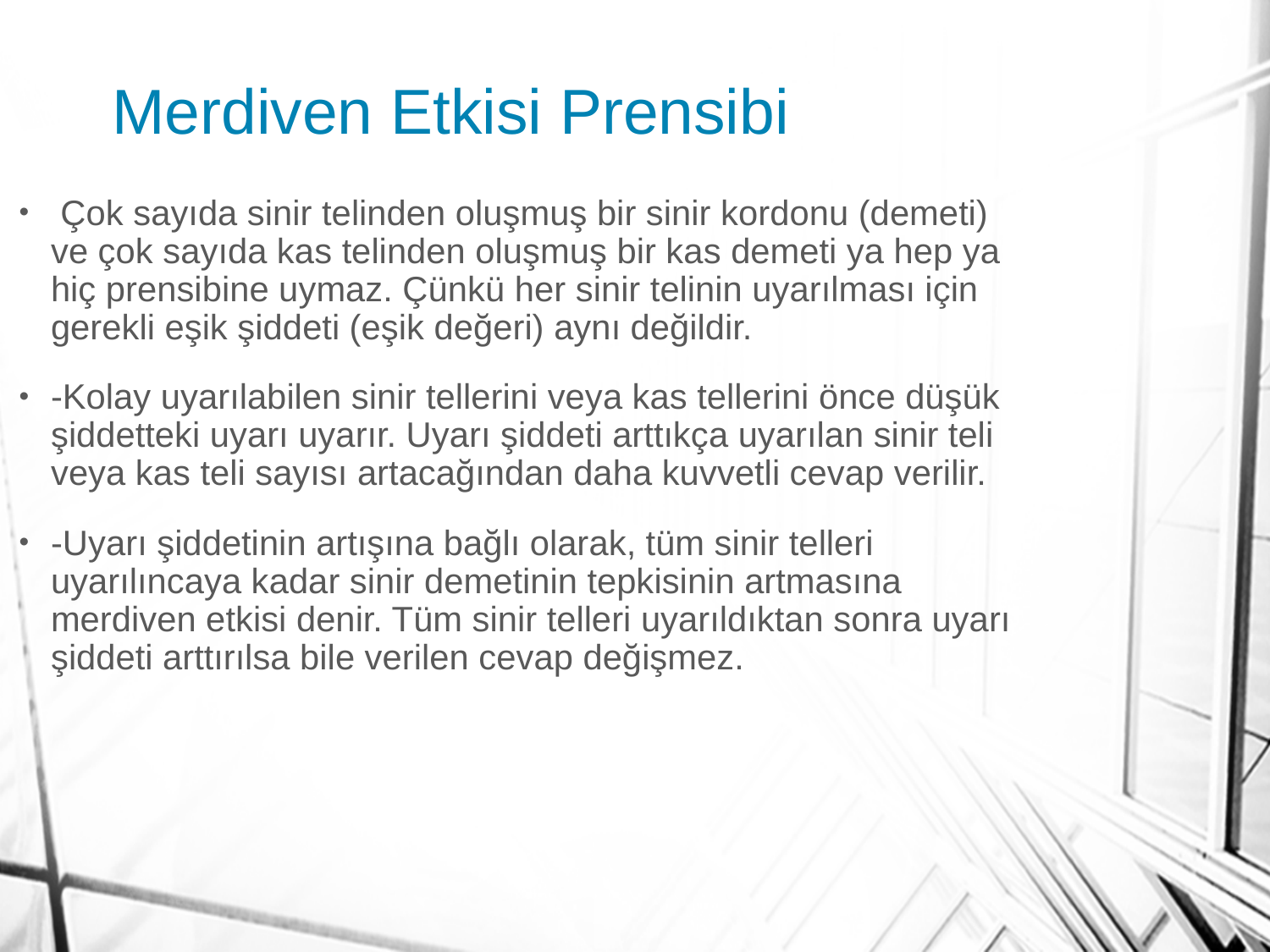

# Merdiven Etkisi Prensibi
 Çok sayıda sinir telinden oluşmuş bir sinir kordonu (demeti) ve çok sayıda kas telinden oluşmuş bir kas demeti ya hep ya hiç prensibine uymaz. Çünkü her sinir telinin uyarılması için gerekli eşik şiddeti (eşik değeri) aynı değildir.
-Kolay uyarılabilen sinir tellerini veya kas tellerini önce düşük şiddetteki uyarı uyarır. Uyarı şiddeti arttıkça uyarılan sinir teli veya kas teli sayısı artacağından daha kuvvetli cevap verilir.
-Uyarı şiddetinin artışına bağlı olarak, tüm sinir telleri uyarılıncaya kadar sinir demetinin tepkisinin artmasına merdiven etkisi denir. Tüm sinir telleri uyarıldıktan sonra uyarı şiddeti arttırılsa bile verilen cevap değişmez.